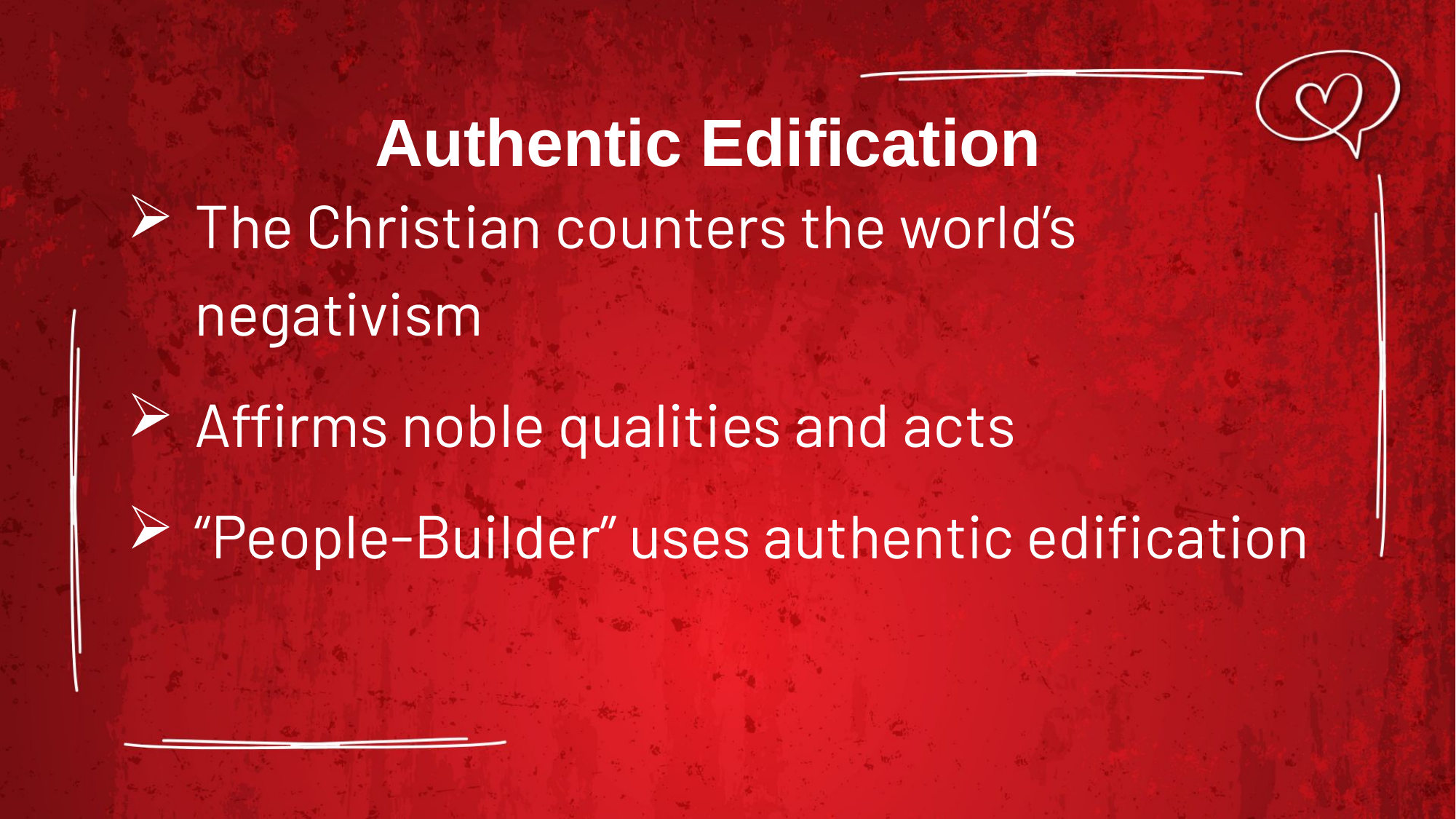

# Authentic Edification
The Christian counters the world’s negativism
Affirms noble qualities and acts
“People-Builder” uses authentic edification